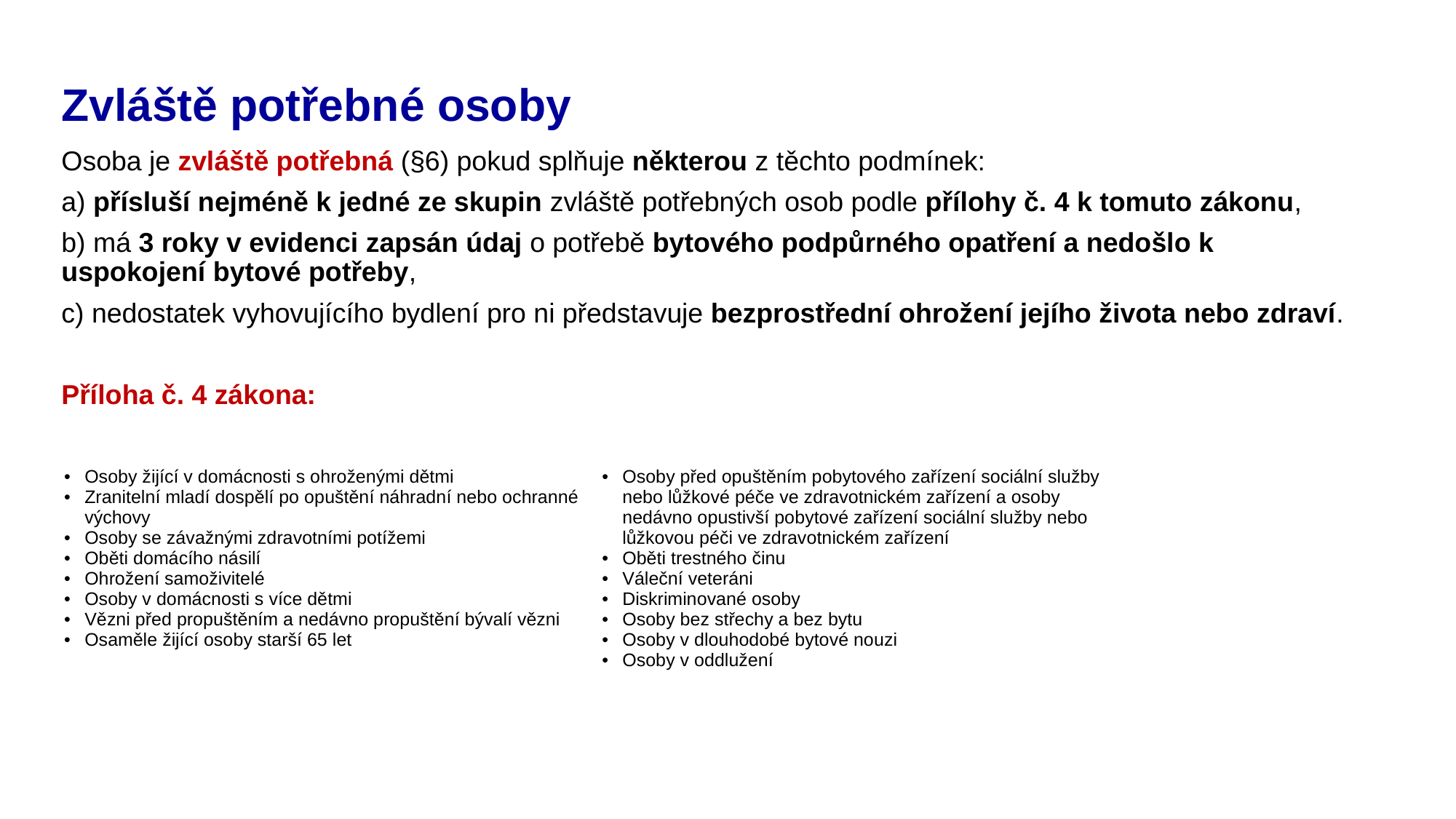

# Zvláště potřebné osoby
Osoba je zvláště potřebná (§6) pokud splňuje některou z těchto podmínek:
a) přísluší nejméně k jedné ze skupin zvláště potřebných osob podle přílohy č. 4 k tomuto zákonu,
b) má 3 roky v evidenci zapsán údaj o potřebě bytového podpůrného opatření a nedošlo k uspokojení bytové potřeby,
c) nedostatek vyhovujícího bydlení pro ni představuje bezprostřední ohrožení jejího života nebo zdraví.

Příloha č. 4 zákona:

| Osoby žijící v domácnosti s ohroženými dětmi Zranitelní mladí dospělí po opuštění náhradní nebo ochranné výchovy Osoby se závažnými zdravotními potížemi Oběti domácího násilí Ohrožení samoživitelé Osoby v domácnosti s více dětmi Vězni před propuštěním a nedávno propuštění bývalí vězni Osaměle žijící osoby starší 65 let | Osoby před opuštěním pobytového zařízení sociální služby nebo lůžkové péče ve zdravotnickém zařízení a osoby nedávno opustivší pobytové zařízení sociální služby nebo lůžkovou péči ve zdravotnickém zařízení Oběti trestného činu Váleční veteráni Diskriminované osoby Osoby bez střechy a bez bytu Osoby v dlouhodobé bytové nouzi Osoby v oddlužení |
| --- | --- |